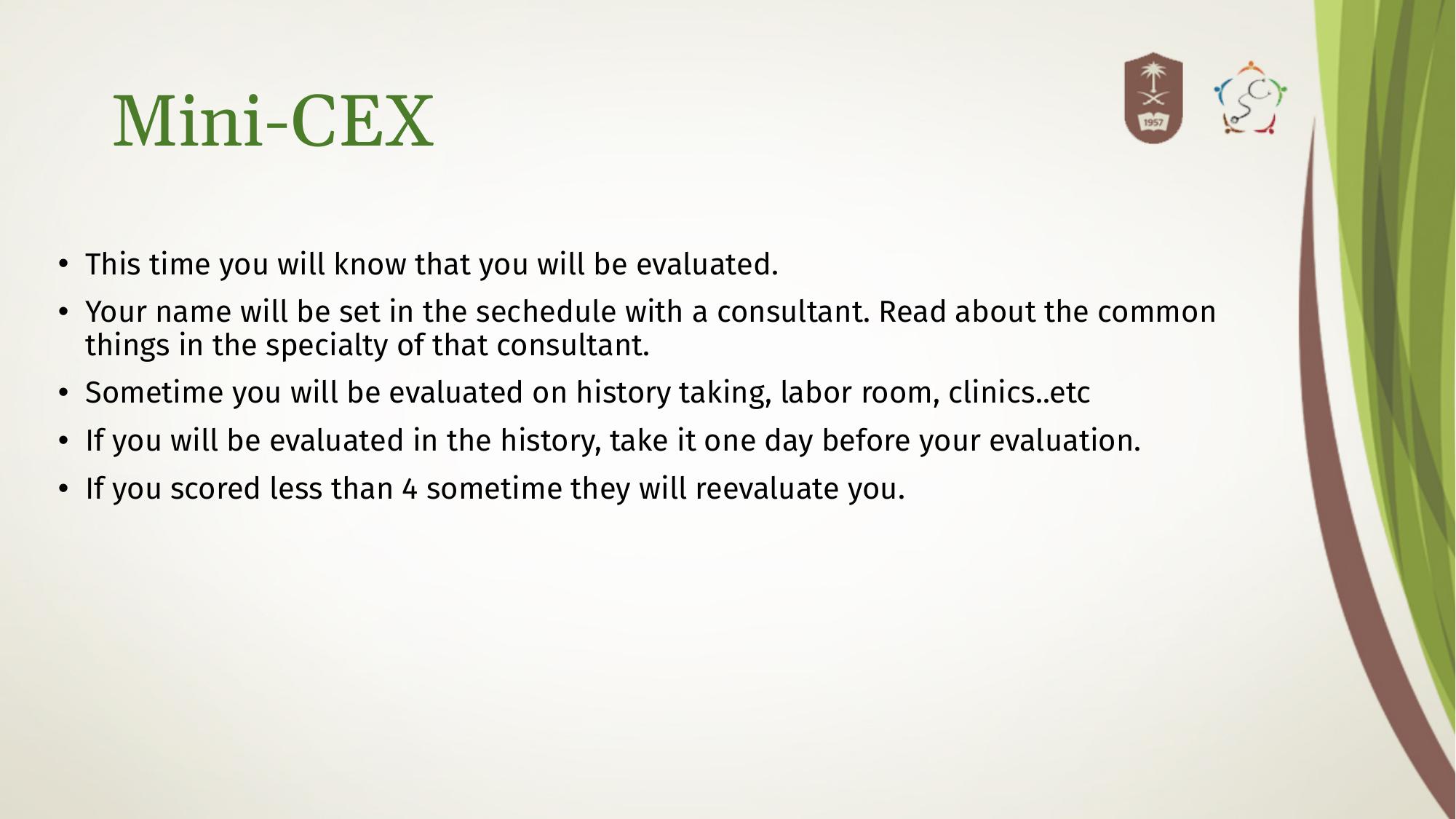

# Mini-CEX
This time you will know that you will be evaluated.
Your name will be set in the sechedule with a consultant. Read about the common things in the specialty of that consultant.
Sometime you will be evaluated on history taking, labor room, clinics..etc
If you will be evaluated in the history, take it one day before your evaluation.
If you scored less than 4 sometime they will reevaluate you.